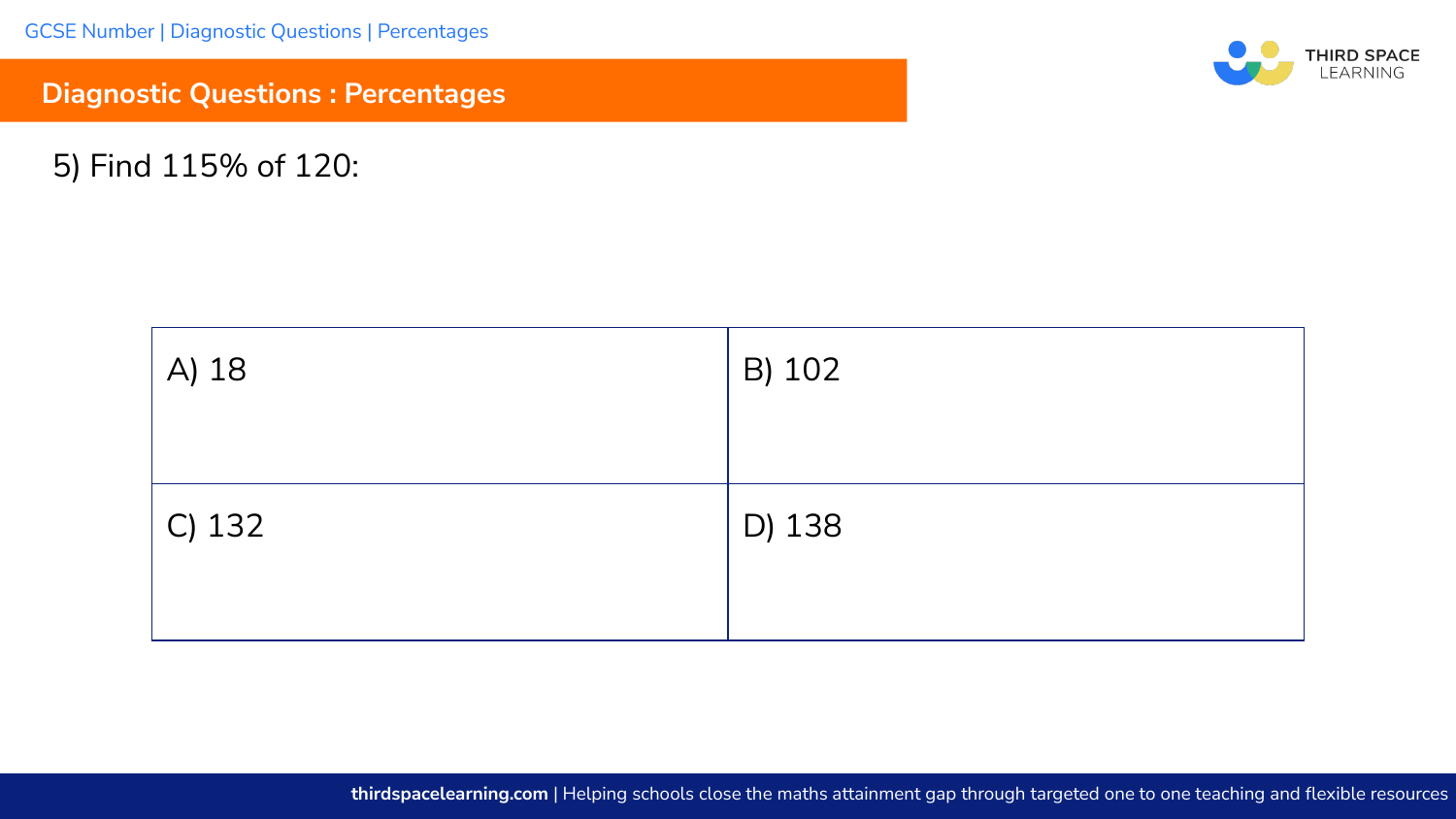

Diagnostic Questions : Percentages
| 5) Find 115% of 120: |
| --- |
| A) 18 | B) 102 |
| --- | --- |
| C) 132 | D) 138 |